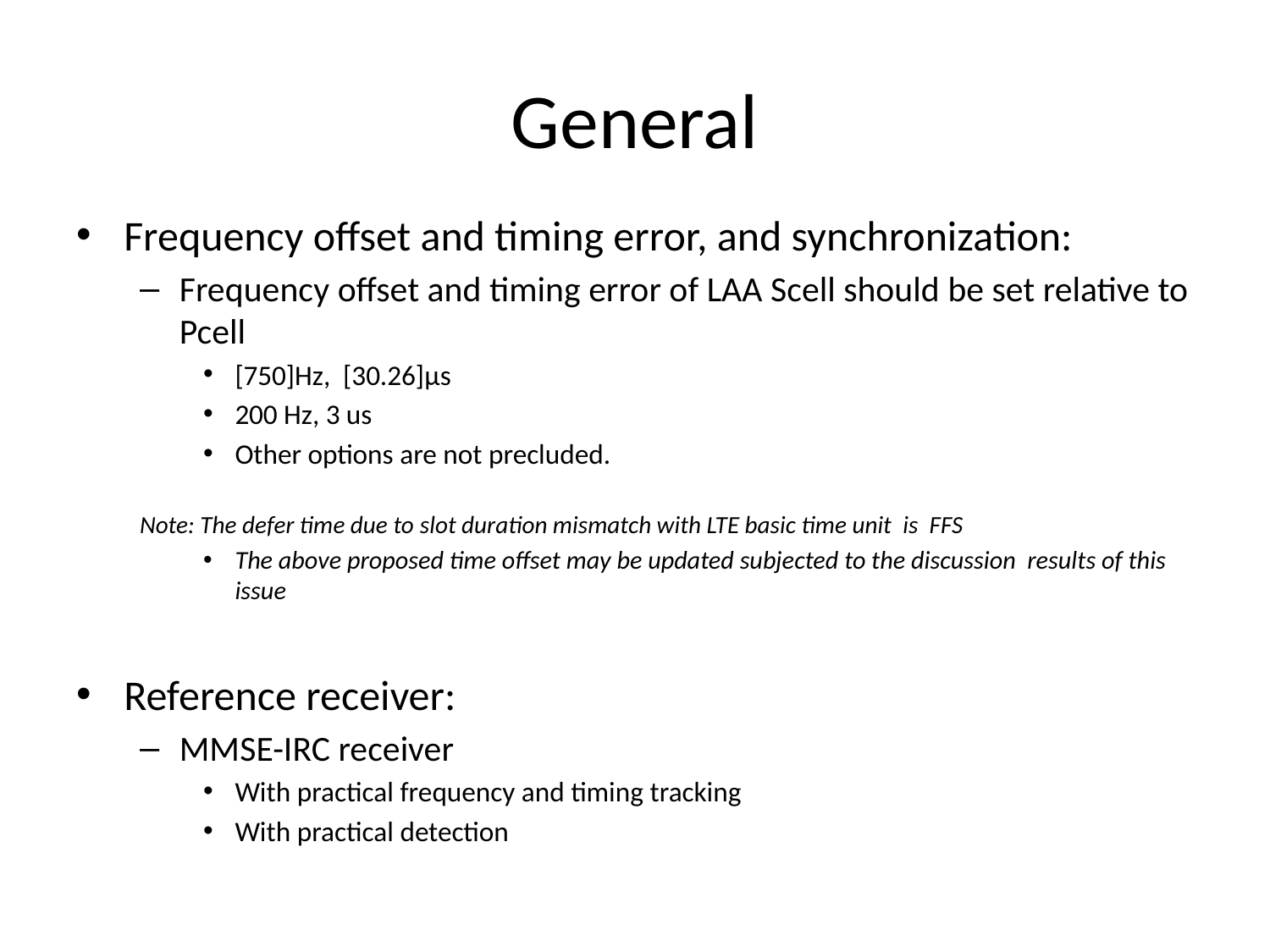

# General

Frequency offset and timing error, and synchronization:
Frequency offset and timing error of LAA Scell should be set relative to Pcell
[750]Hz,  [30.26]μs
200 Hz, 3 us
Other options are not precluded.

Note: The defer time due to slot duration mismatch with LTE basic time unit  is  FFS
The above proposed time offset may be updated subjected to the discussion  results of this issue

Reference receiver:
MMSE-IRC receiver
With practical frequency and timing tracking
With practical detection